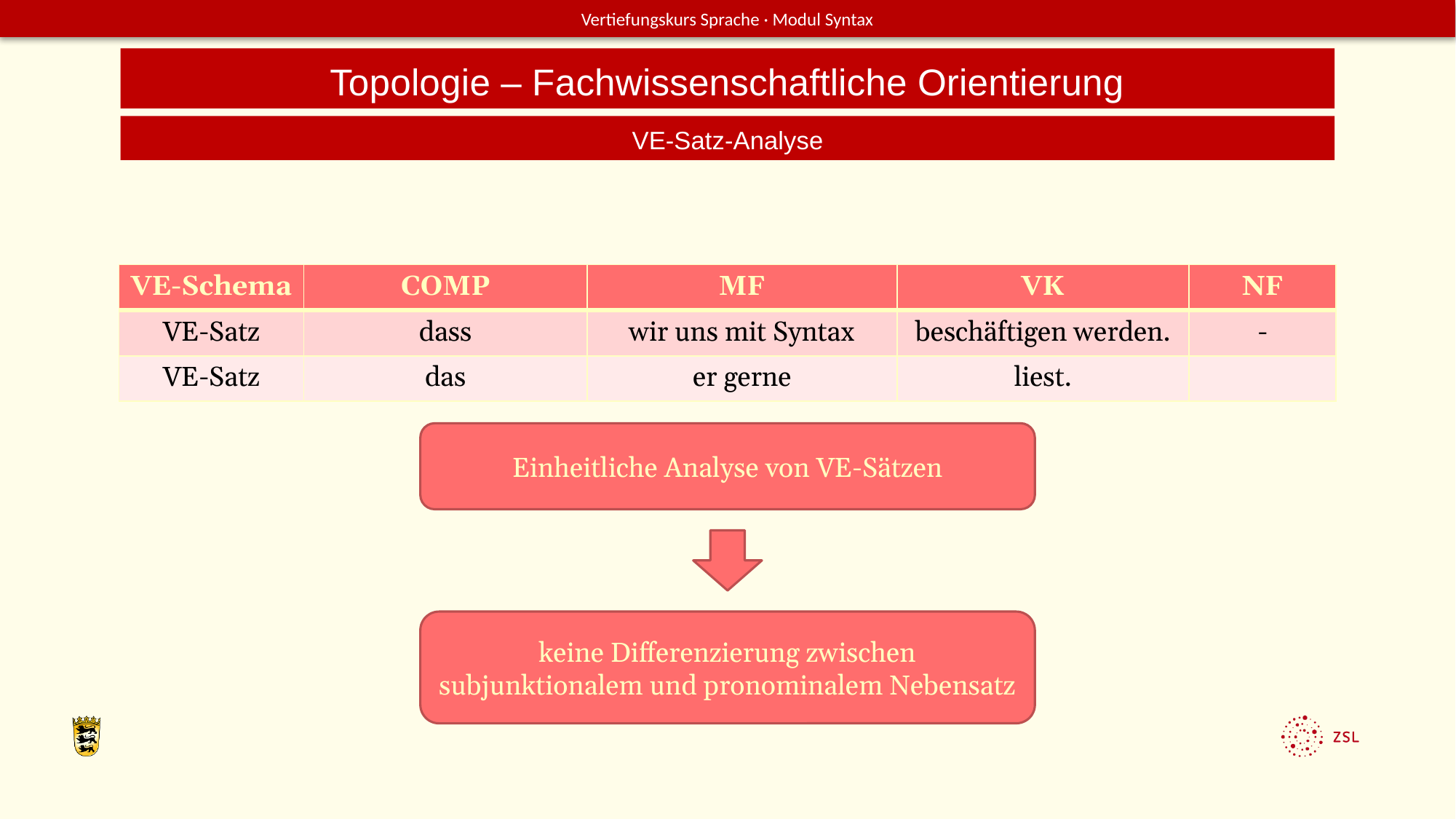

Topologie – Fachwissenschaftliche Orientierung
VE-Satz-Analyse
| VE-Schema | COMP | MF | VK | NF |
| --- | --- | --- | --- | --- |
| VE-Satz | dass | wir uns mit Syntax | beschäftigen werden. | - |
| VE-Satz | das | er gerne | liest. |  |
Einheitliche Analyse von VE-Sätzen

keine Differenzierung zwischen subjunktionalem und pronominalem Nebensatz